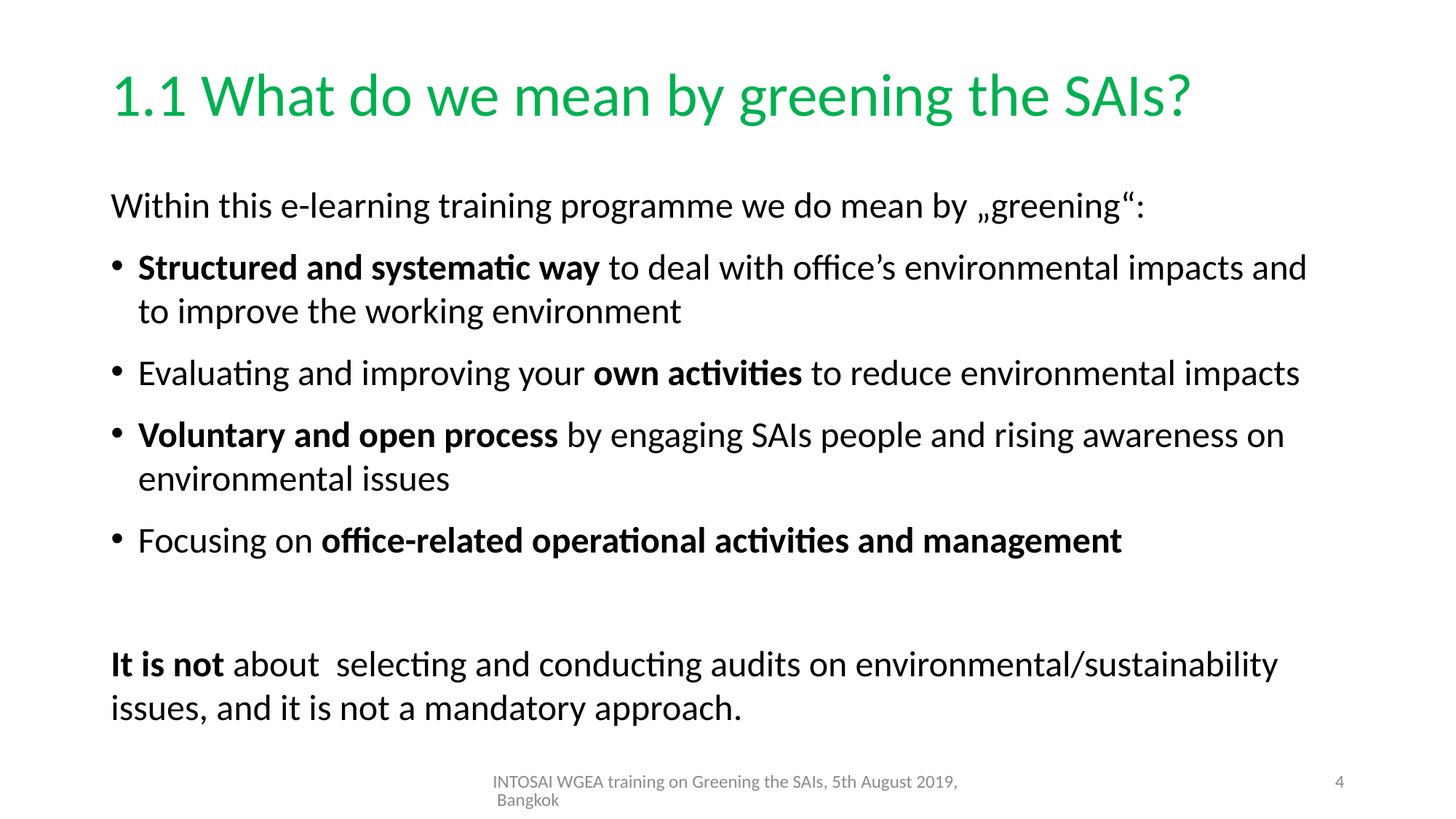

# 1.1 What do we mean by greening the SAIs?
Within this e-learning training programme we do mean by „greening“:
Structured and systematic way to deal with office’s environmental impacts and to improve the working environment
Evaluating and improving your own activities to reduce environmental impacts
Voluntary and open process by engaging SAIs people and rising awareness on environmental issues
Focusing on office-related operational activities and management

It is not about  selecting and conducting audits on environmental/sustainability issues, and it is not a mandatory approach.
INTOSAI WGEA training on Greening the SAIs, 5th August 2019, Bangkok
4